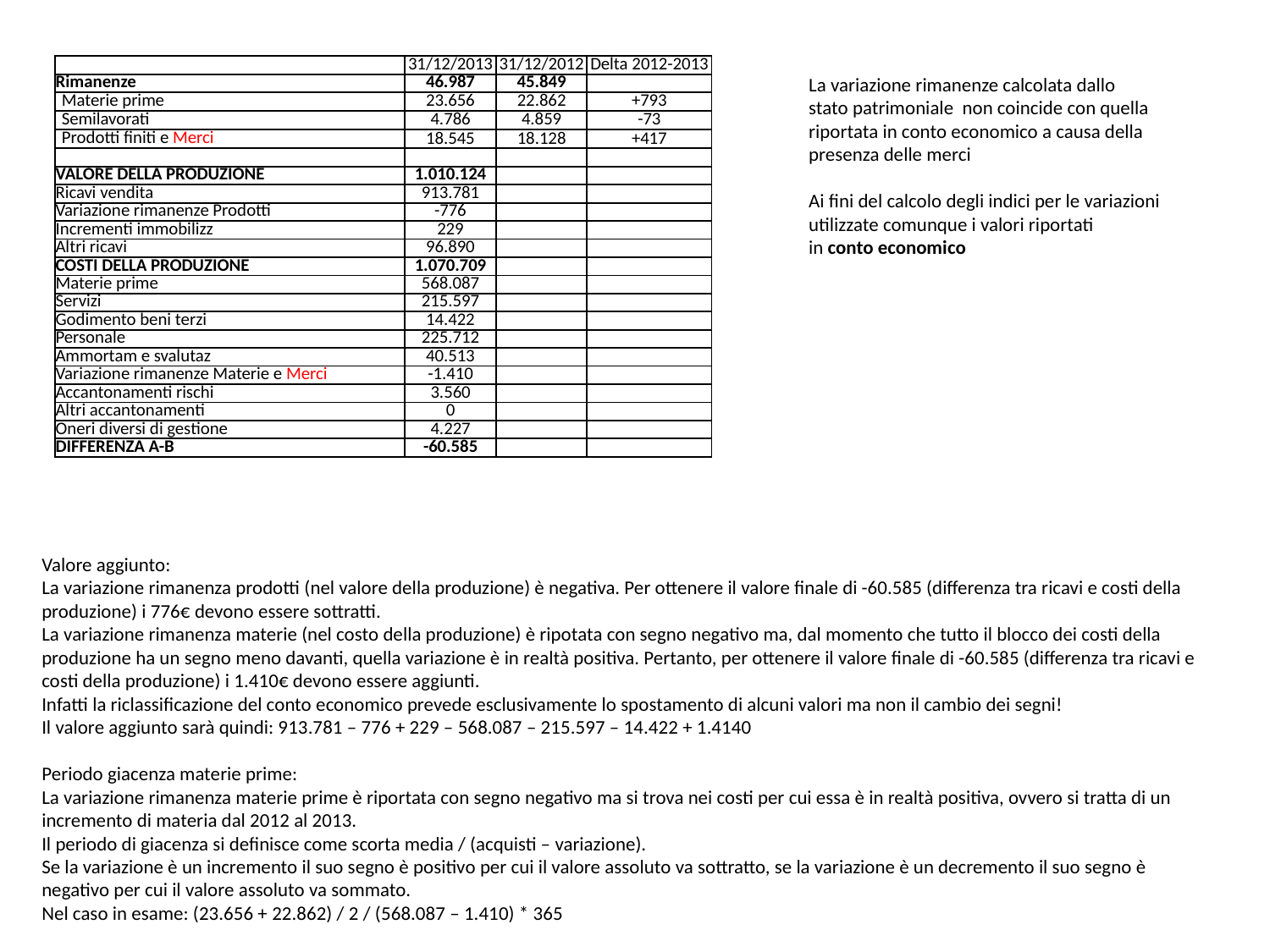

|  | 31/12/2013 | 31/12/2012 | Delta 2012-2013 |
| --- | --- | --- | --- |
| Rimanenze | 46.987 | 45.849 |  |
| Materie prime | 23.656 | 22.862 | +793 |
| Semilavorati | 4.786 | 4.859 | -73 |
| Prodotti finiti e Merci | 18.545 | 18.128 | +417 |
|  |  |  |  |
| VALORE DELLA PRODUZIONE | 1.010.124 |  |  |
| Ricavi vendita | 913.781 |  |  |
| Variazione rimanenze Prodotti | -776 |  |  |
| Incrementi immobilizz | 229 |  |  |
| Altri ricavi | 96.890 |  |  |
| COSTI DELLA PRODUZIONE | 1.070.709 |  |  |
| Materie prime | 568.087 |  |  |
| Servizi | 215.597 |  |  |
| Godimento beni terzi | 14.422 |  |  |
| Personale | 225.712 |  |  |
| Ammortam e svalutaz | 40.513 |  |  |
| Variazione rimanenze Materie e Merci | -1.410 |  |  |
| Accantonamenti rischi | 3.560 |  |  |
| Altri accantonamenti | 0 |  |  |
| Oneri diversi di gestione | 4.227 |  |  |
| DIFFERENZA A-B | -60.585 |  |  |
La variazione rimanenze calcolata dallo
stato patrimoniale  non coincide con quella
riportata in conto economico a causa della
presenza delle merci

Ai fini del calcolo degli indici per le variazioni
utilizzate comunque i valori riportati
in conto economico
Valore aggiunto:
La variazione rimanenza prodotti (nel valore della produzione) è negativa. Per ottenere il valore finale di -60.585 (differenza tra ricavi e costi della produzione) i 776€ devono essere sottratti.
La variazione rimanenza materie (nel costo della produzione) è ripotata con segno negativo ma, dal momento che tutto il blocco dei costi della produzione ha un segno meno davanti, quella variazione è in realtà positiva. Pertanto, per ottenere il valore finale di -60.585 (differenza tra ricavi e costi della produzione) i 1.410€ devono essere aggiunti.
Infatti la riclassificazione del conto economico prevede esclusivamente lo spostamento di alcuni valori ma non il cambio dei segni!
Il valore aggiunto sarà quindi: 913.781 – 776 + 229 – 568.087 – 215.597 – 14.422 + 1.4140

Periodo giacenza materie prime:
La variazione rimanenza materie prime è riportata con segno negativo ma si trova nei costi per cui essa è in realtà positiva, ovvero si tratta di un incremento di materia dal 2012 al 2013.
Il periodo di giacenza si definisce come scorta media / (acquisti – variazione).
Se la variazione è un incremento il suo segno è positivo per cui il valore assoluto va sottratto, se la variazione è un decremento il suo segno è negativo per cui il valore assoluto va sommato.
Nel caso in esame: (23.656 + 22.862) / 2 / (568.087 – 1.410) * 365